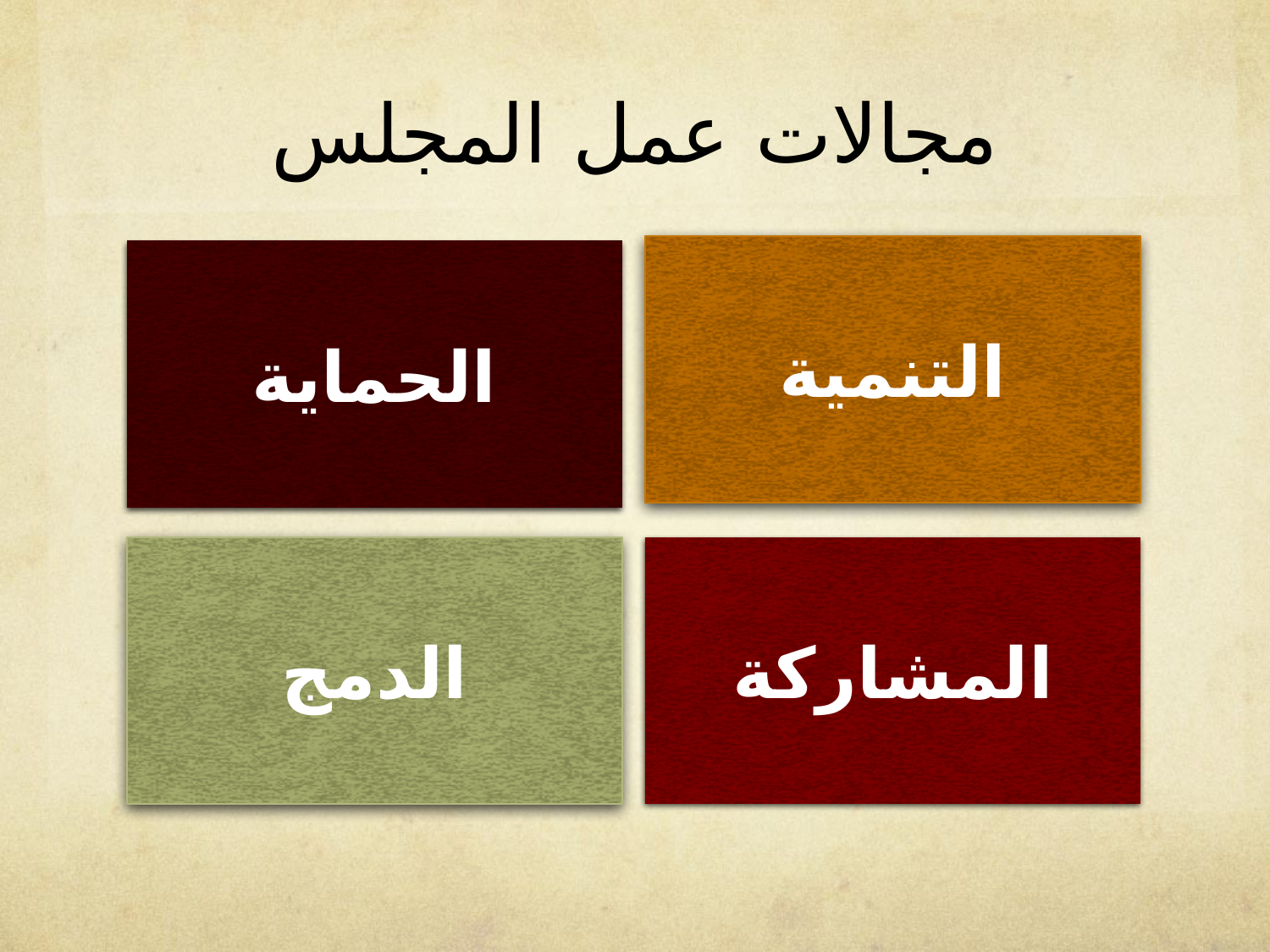

# مجالات عمل المجلس
التنمية
الحماية
الدمج
المشاركة